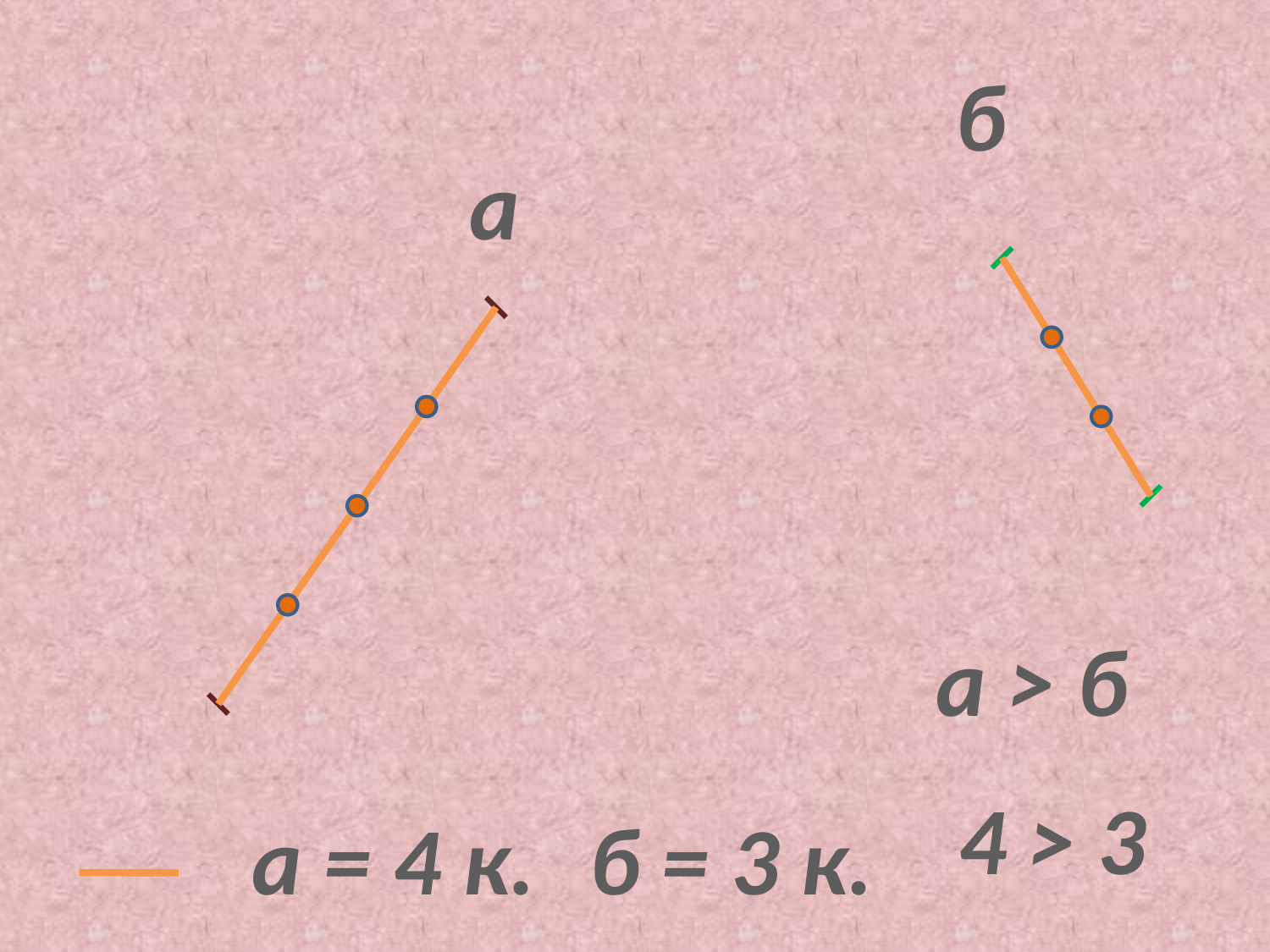

б
a

a > б
4 > 3
a = 4 к.
б = 3 к.